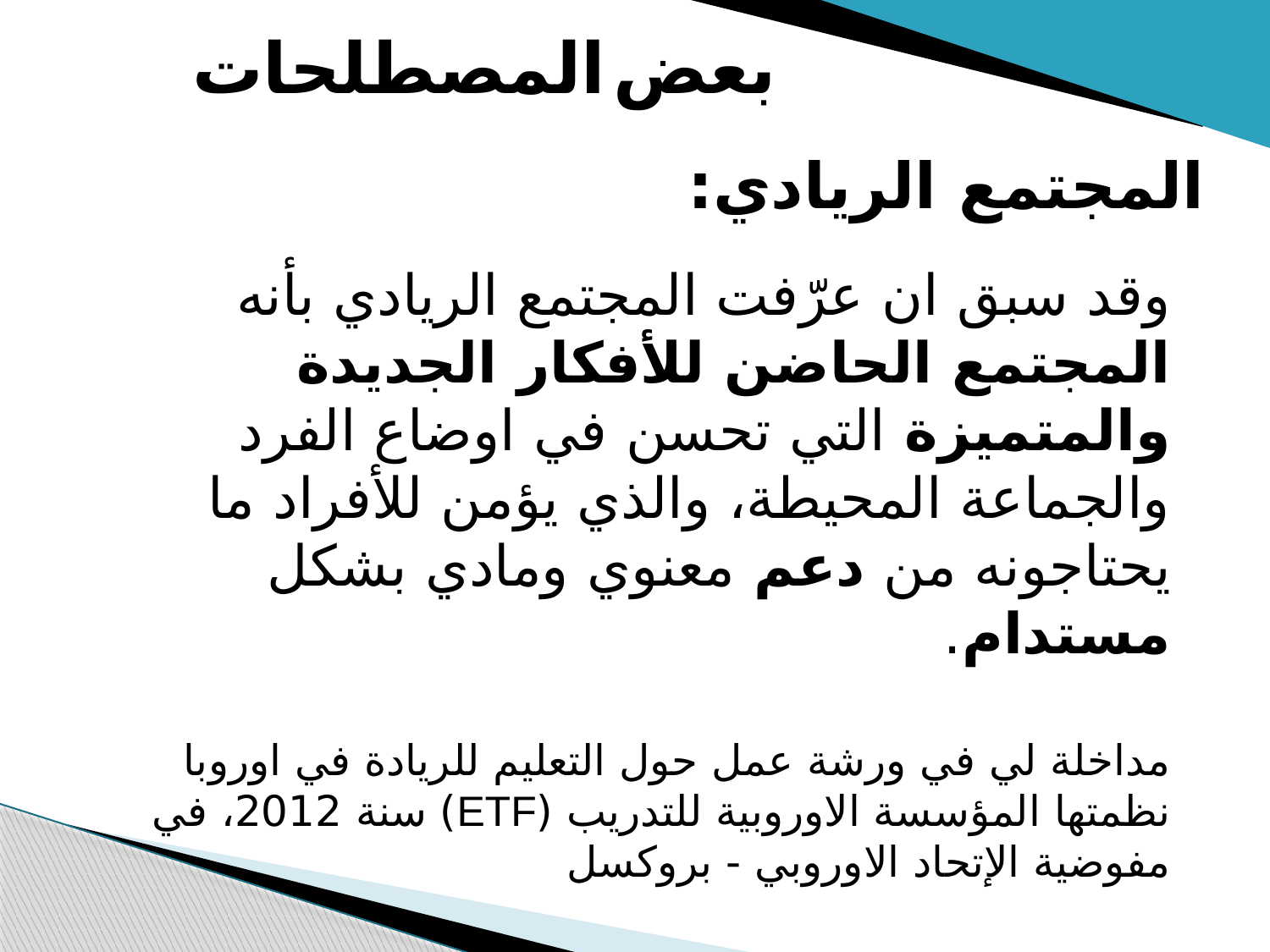

بعض المصطلحات

المجتمع الريادي:

وقد سبق ان عرّفت المجتمع الريادي بأنه المجتمع الحاضن للأفكار الجديدة والمتميزة التي تحسن في اوضاع الفرد والجماعة المحيطة، والذي يؤمن للأفراد ما يحتاجونه من دعم معنوي ومادي بشكل مستدام.

مداخلة لي في ورشة عمل حول التعليم للريادة في اوروبا نظمتها المؤسسة الاوروبية للتدريب (ETF) سنة 2012، في مفوضية الإتحاد الاوروبي - بروكسل